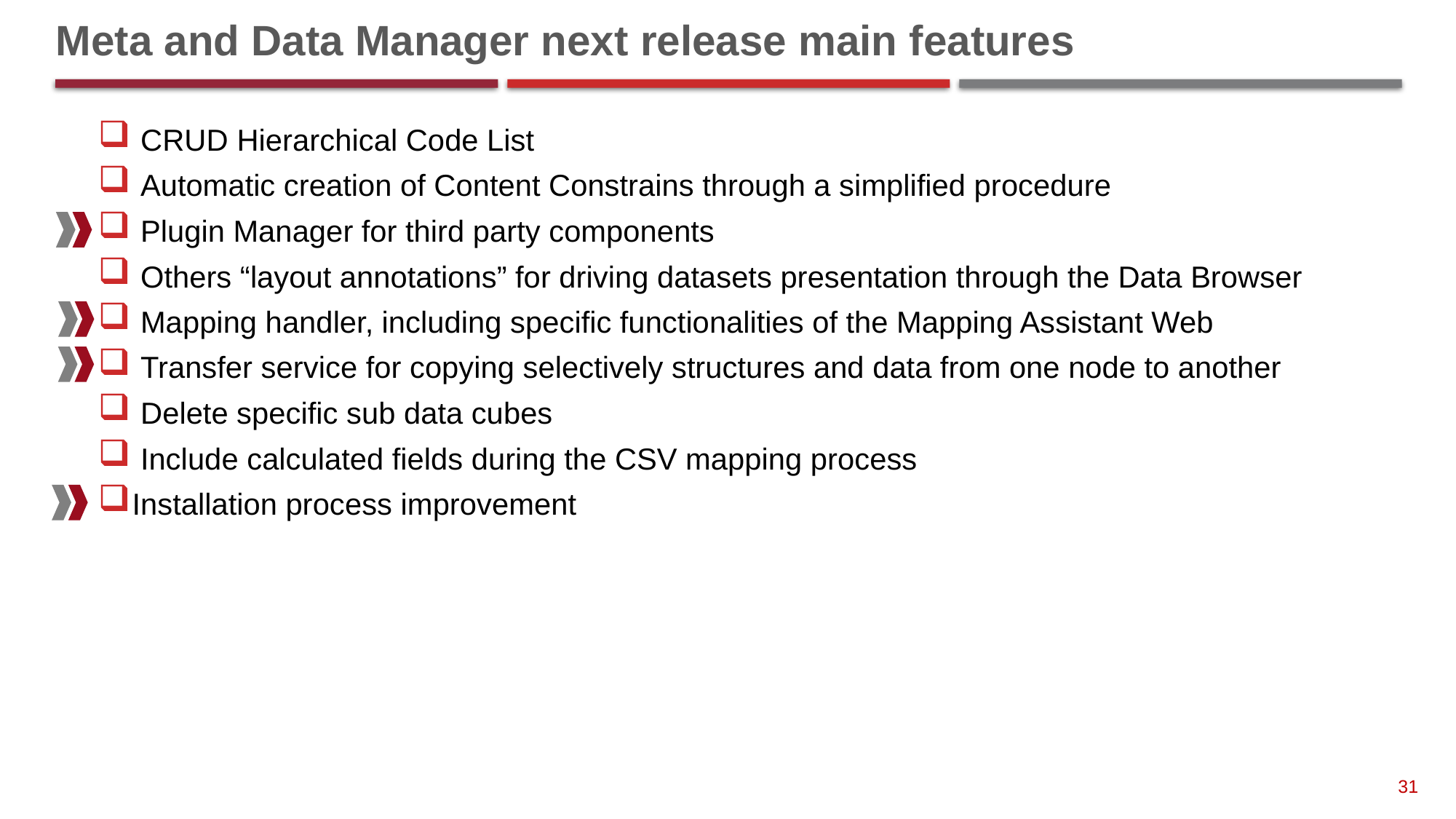

# Meta and Data Manager next release main features
 CRUD Hierarchical Code List
 Automatic creation of Content Constrains through a simplified procedure
 Plugin Manager for third party components
 Others “layout annotations” for driving datasets presentation through the Data Browser
 Mapping handler, including specific functionalities of the Mapping Assistant Web
 Transfer service for copying selectively structures and data from one node to another
 Delete specific sub data cubes
 Include calculated fields during the CSV mapping process
Installation process improvement

31